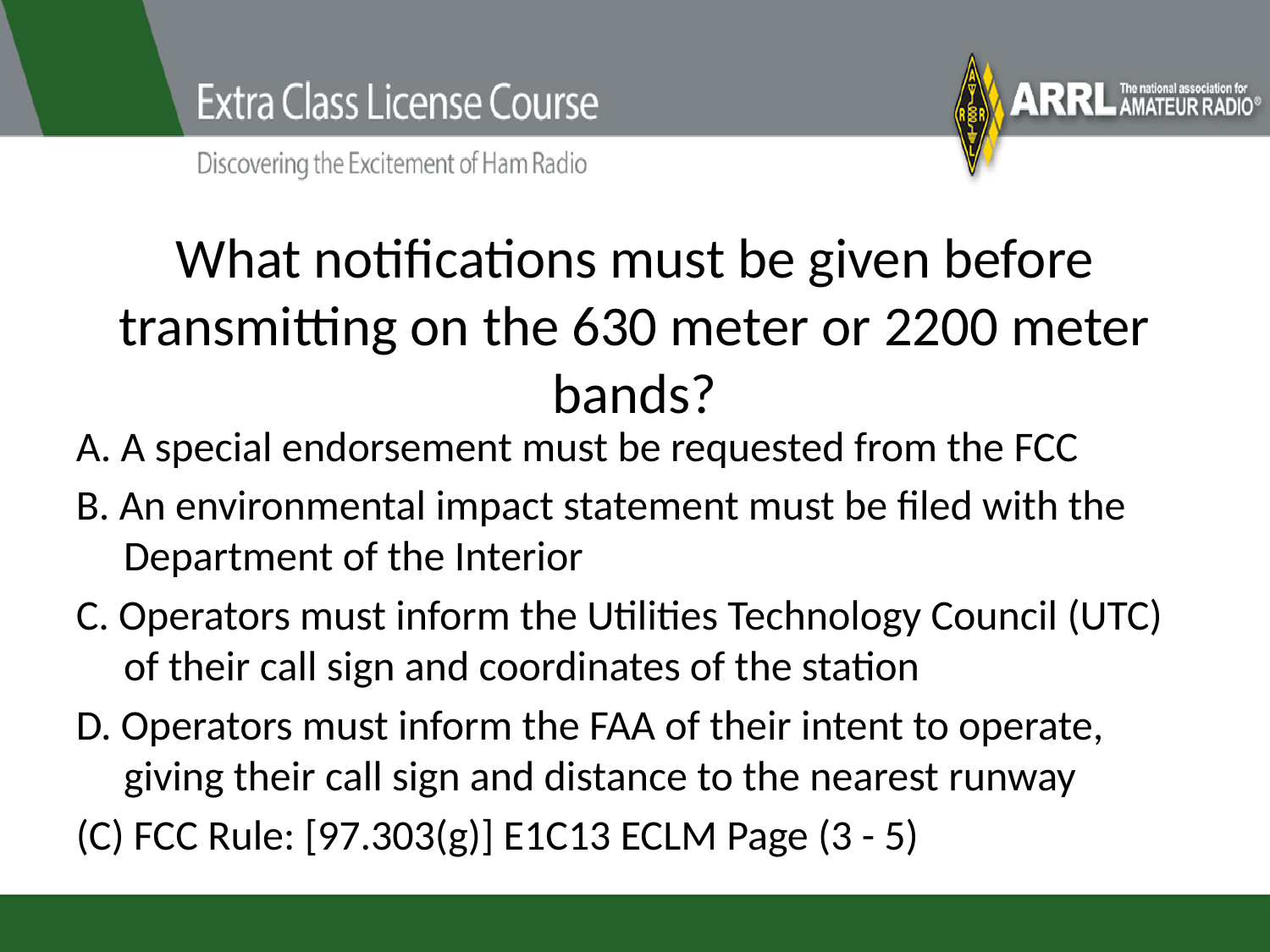

# What notifications must be given before transmitting on the 630 meter or 2200 meter bands?
A. A special endorsement must be requested from the FCC
B. An environmental impact statement must be filed with the Department of the Interior
C. Operators must inform the Utilities Technology Council (UTC) of their call sign and coordinates of the station
D. Operators must inform the FAA of their intent to operate, giving their call sign and distance to the nearest runway
(C) FCC Rule: [97.303(g)] E1C13 ECLM Page (3 - 5)